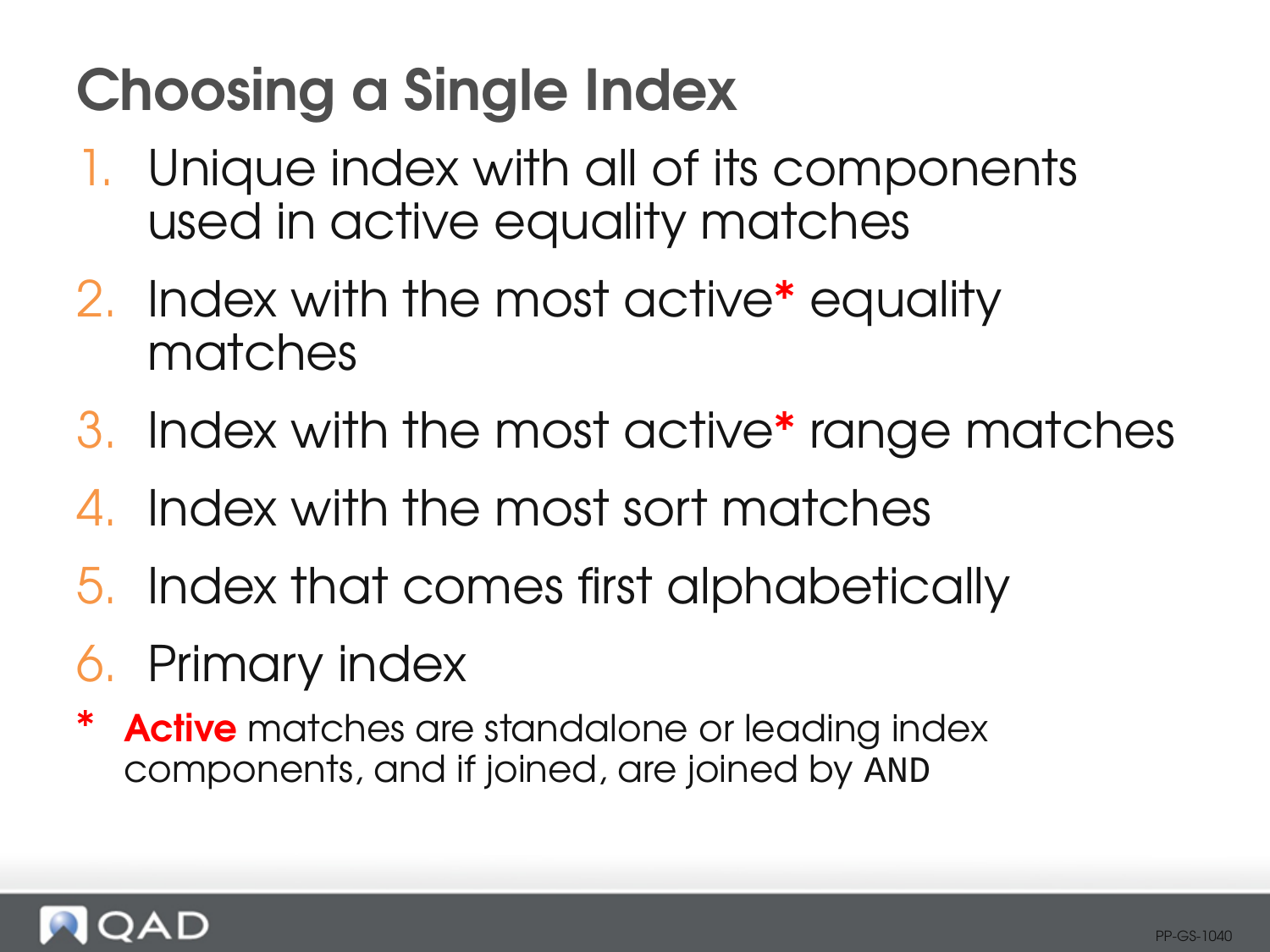

# Choosing a Single Index
Unique index with all of its components used in active equality matches
Index with the most active* equality matches
Index with the most active* range matches
Index with the most sort matches
Index that comes first alphabetically
Primary index
* 	Active matches are standalone or leading index components, and if joined, are joined by AND

PP-GS-1040